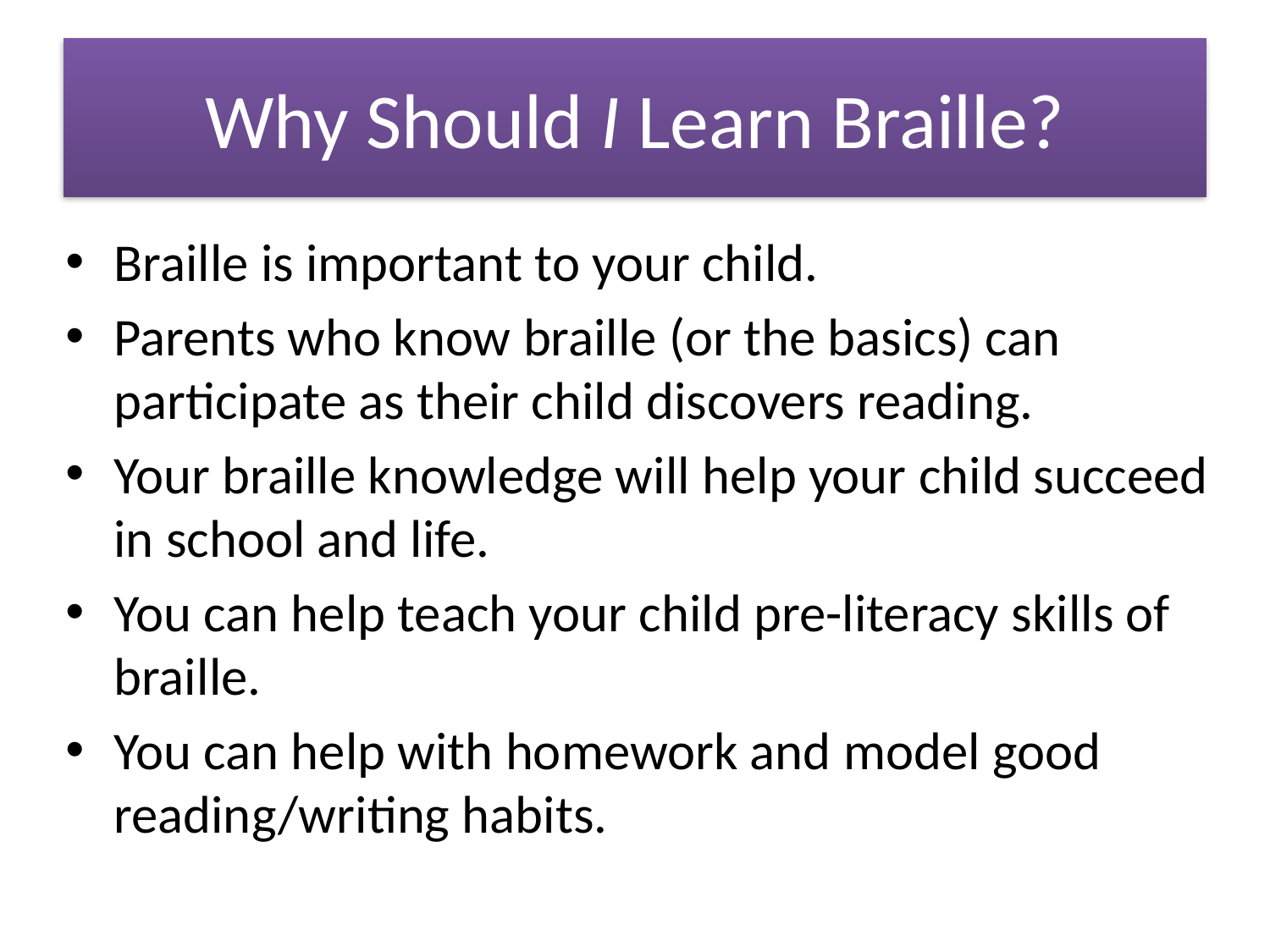

# Why Should I Learn Braille?
Braille is important to your child.
Parents who know braille (or the basics) can participate as their child discovers reading.
Your braille knowledge will help your child succeed in school and life.
You can help teach your child pre-literacy skills of braille.
You can help with homework and model good reading/writing habits.